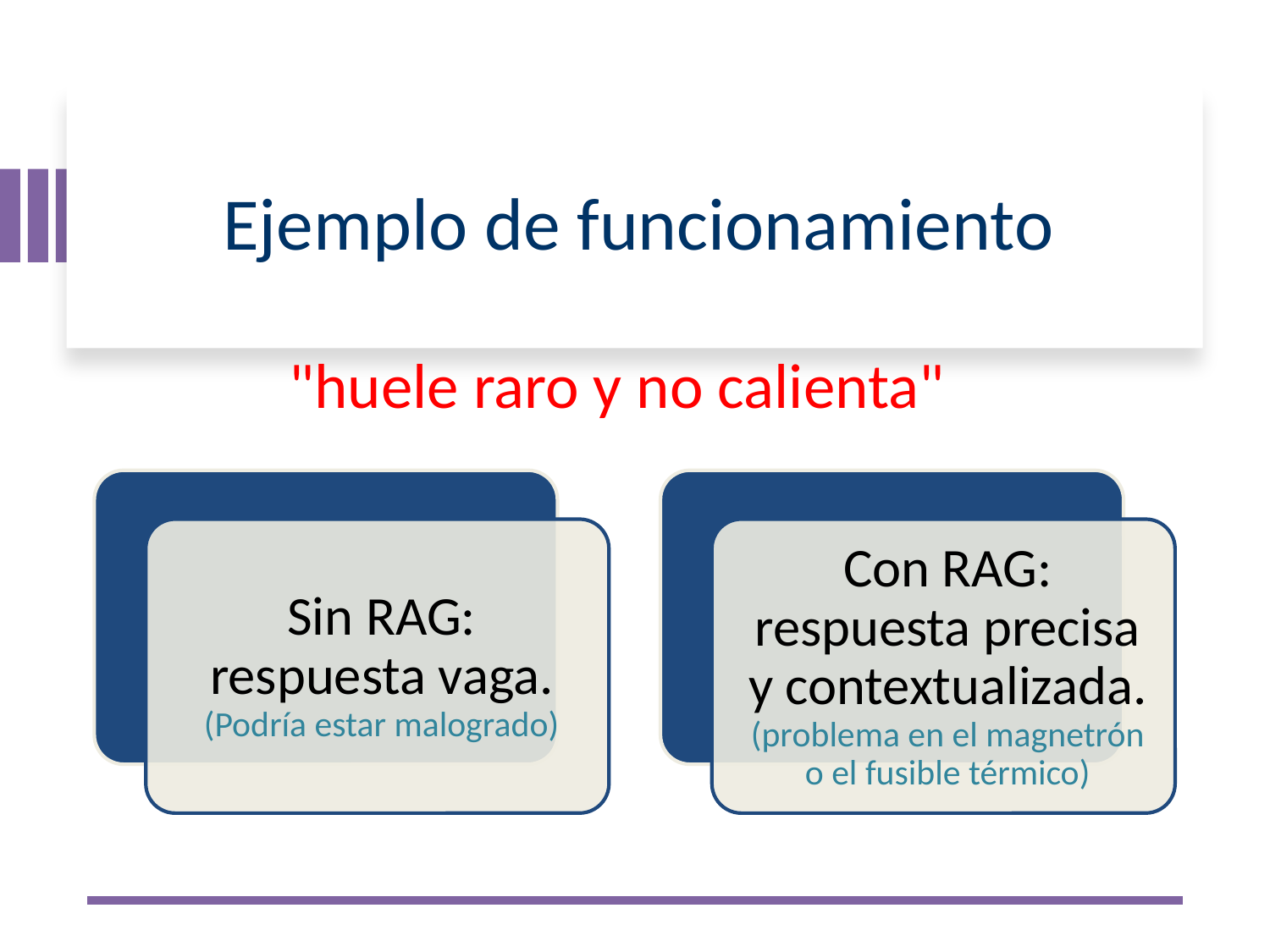

# Ejemplo de funcionamiento

"huele raro y no calienta"
Sin RAG: respuesta vaga.
(Podría estar malogrado)
Con RAG: respuesta precisa y contextualizada.
(problema en el magnetrón o el fusible térmico)